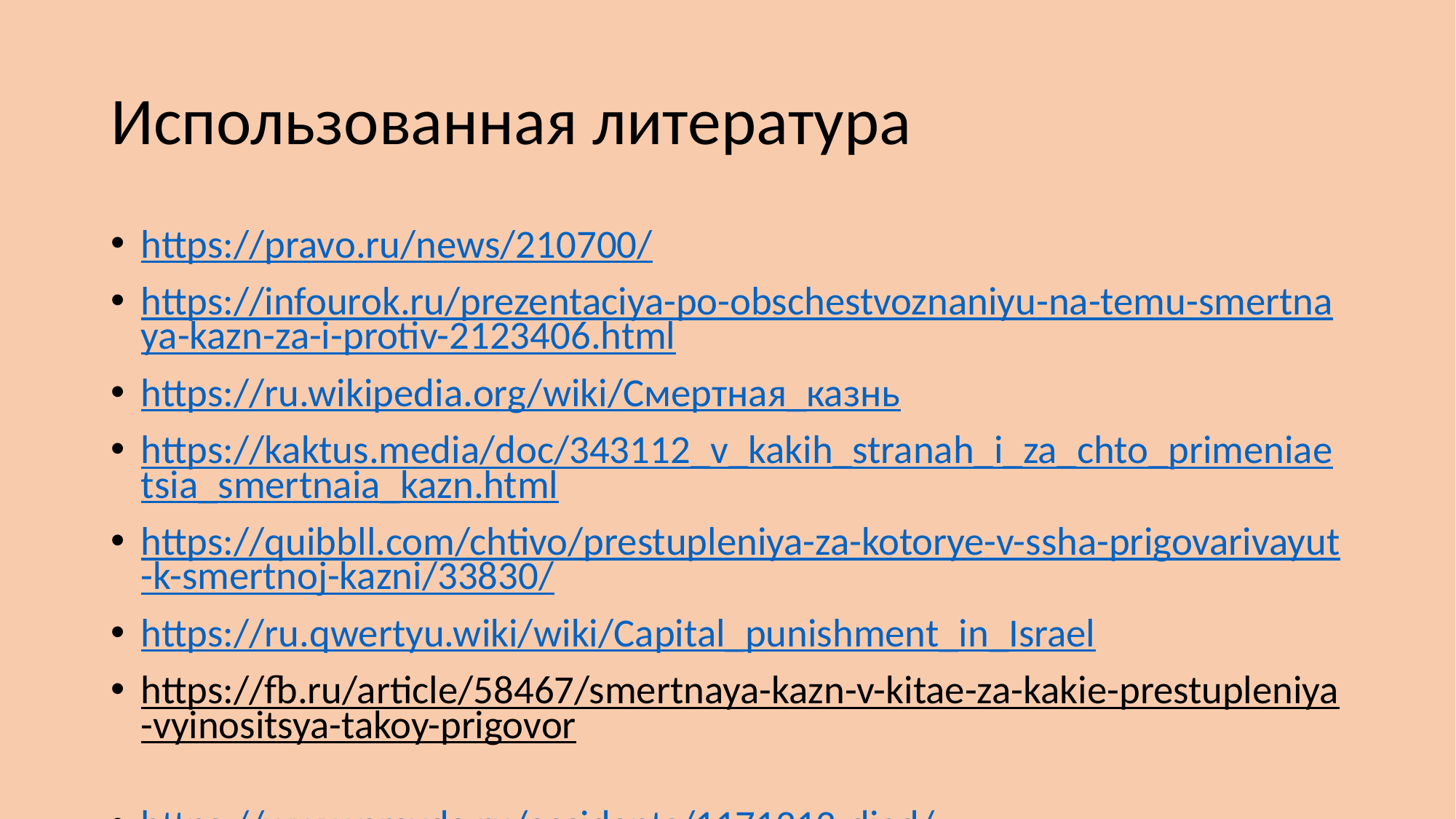

# Использованная литература
https://pravo.ru/news/210700/
https://infourok.ru/prezentaciya-po-obschestvoznaniyu-na-temu-smertnaya-kazn-za-i-protiv-2123406.html
https://ru.wikipedia.org/wiki/Смертная_казнь
https://kaktus.media/doc/343112_v_kakih_stranah_i_za_chto_primeniaetsia_smertnaia_kazn.html
https://quibbll.com/chtivo/prestupleniya-za-kotorye-v-ssha-prigovarivayut-k-smertnoj-kazni/33830/
https://ru.qwertyu.wiki/wiki/Capital_punishment_in_Israel
https://fb.ru/article/58467/smertnaya-kazn-v-kitae-za-kakie-prestupleniya-vyinositsya-takoy-prigovor
https://www.pravda.ru/accidents/1171212-died/
https://fishki.net/1868775-10-argumentov-za-i-protiv-smertnoj-kazni.htm